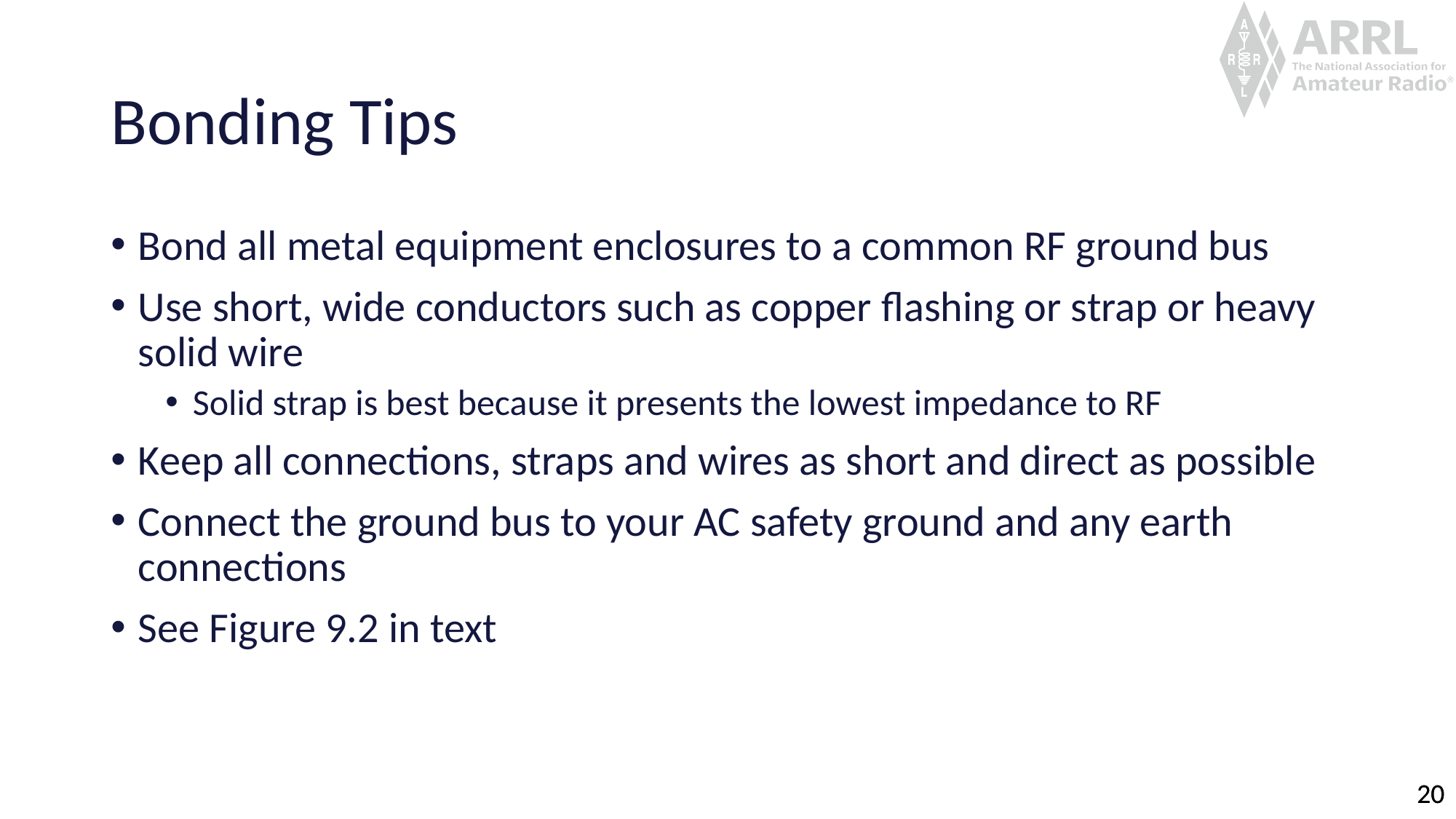

# Bonding Tips
Bond all metal equipment enclosures to a common RF ground bus
Use short, wide conductors such as copper flashing or strap or heavy solid wire
Solid strap is best because it presents the lowest impedance to RF
Keep all connections, straps and wires as short and direct as possible
Connect the ground bus to your AC safety ground and any earth connections
See Figure 9.2 in text